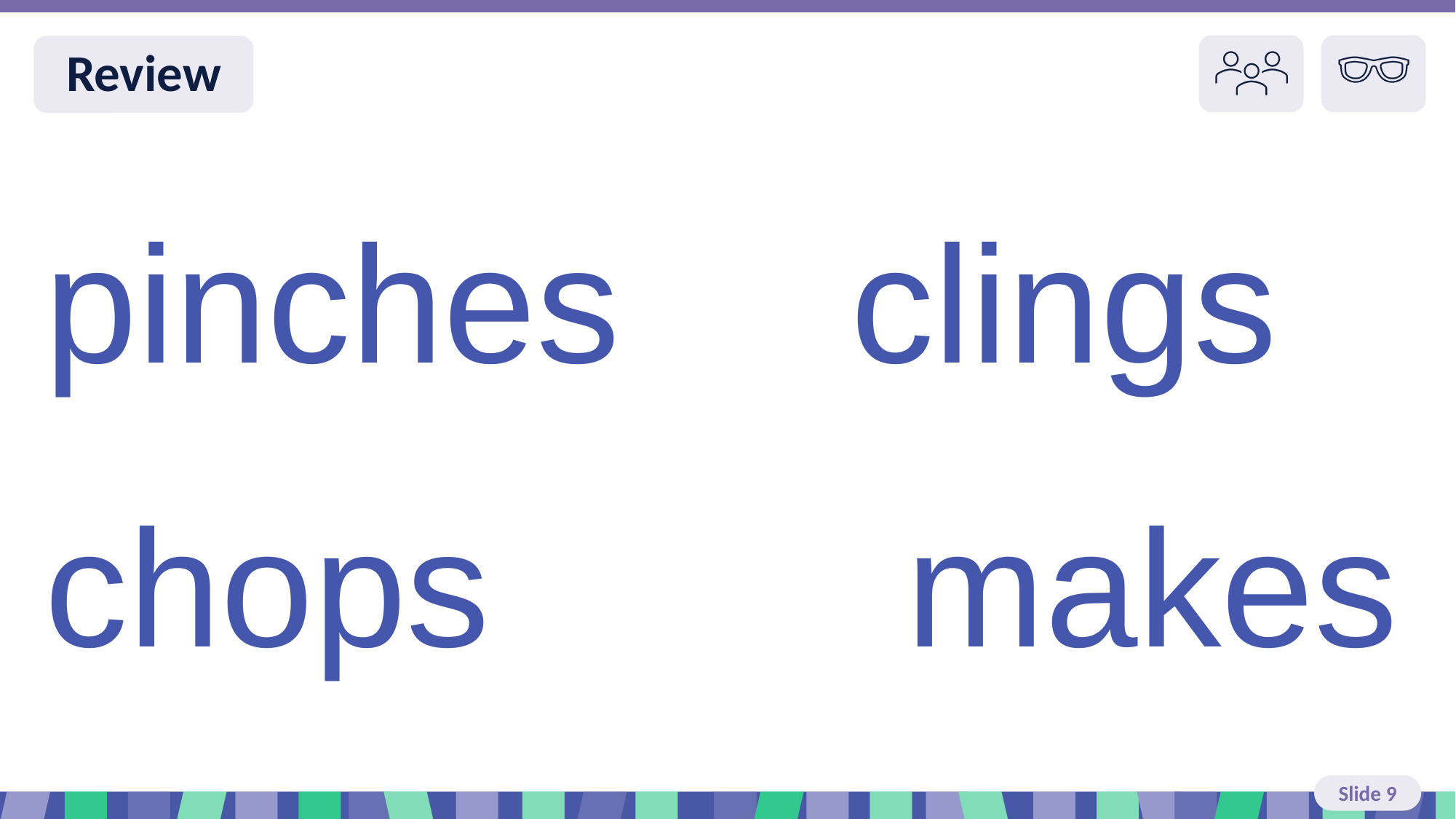

Slide 9 Review You do
pinches     clings

chops         makes